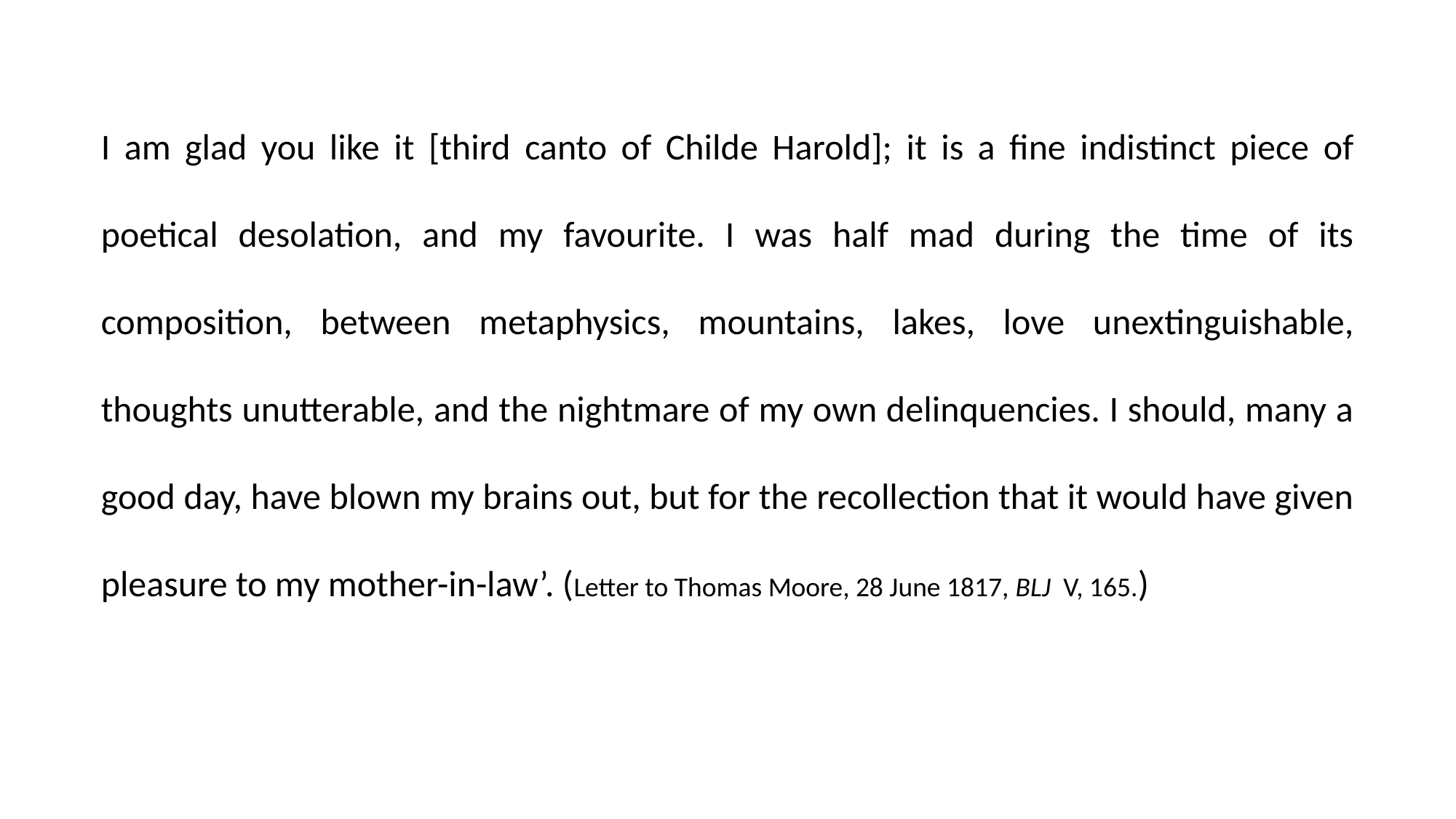

I am glad you like it [third canto of Childe Harold]; it is a fine indistinct piece of poetical desolation, and my favourite. I was half mad during the time of its composition, between metaphysics, mountains, lakes, love unextinguishable, thoughts unutterable, and the nightmare of my own delinquencies. I should, many a good day, have blown my brains out, but for the recollection that it would have given pleasure to my mother-in-law’. (Letter to Thomas Moore, 28 June 1817, BLJ  V, 165.)